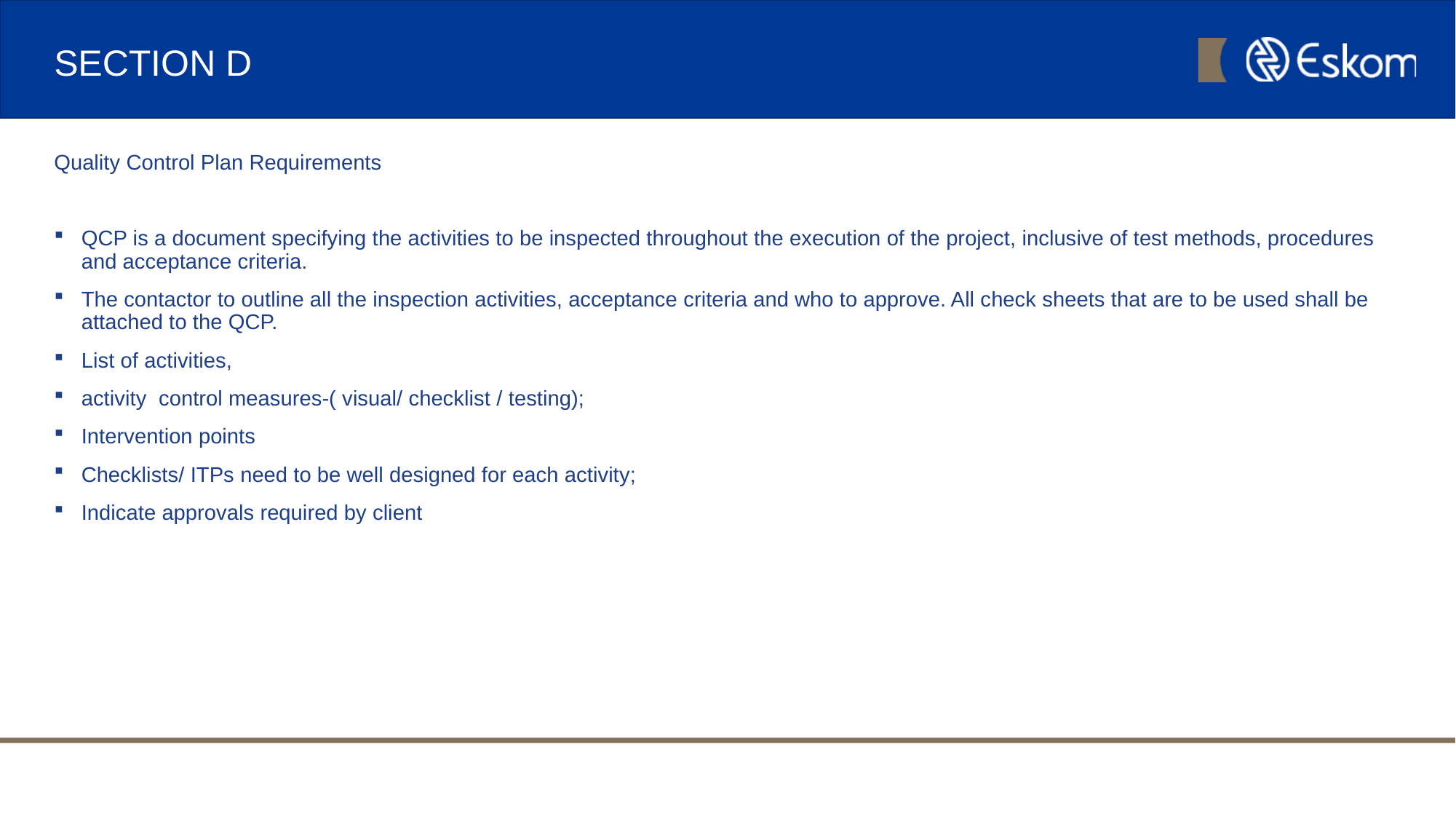

# SECTION D
Quality Control Plan Requirements

QCP is a document specifying the activities to be inspected throughout the execution of the project, inclusive of test methods, procedures and acceptance criteria.
The contactor to outline all the inspection activities, acceptance criteria and who to approve. All check sheets that are to be used shall be attached to the QCP.
List of activities,
activity  control measures-( visual/ checklist / testing);
Intervention points
Checklists/ ITPs need to be well designed for each activity;
Indicate approvals required by client